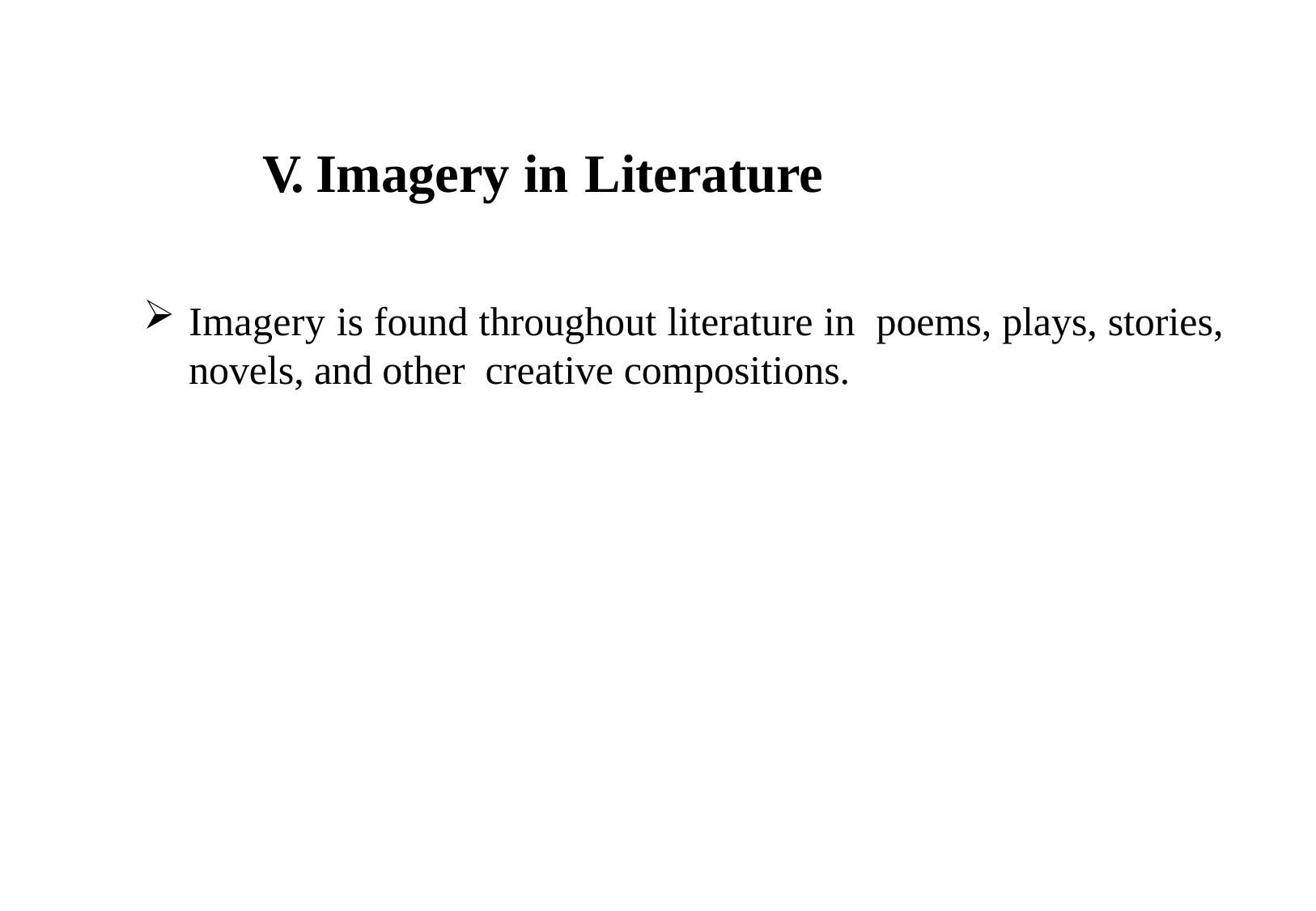

# V. Imagery in Literature
Imagery is found throughout literature in  poems, plays, stories, novels, and other  creative compositions.